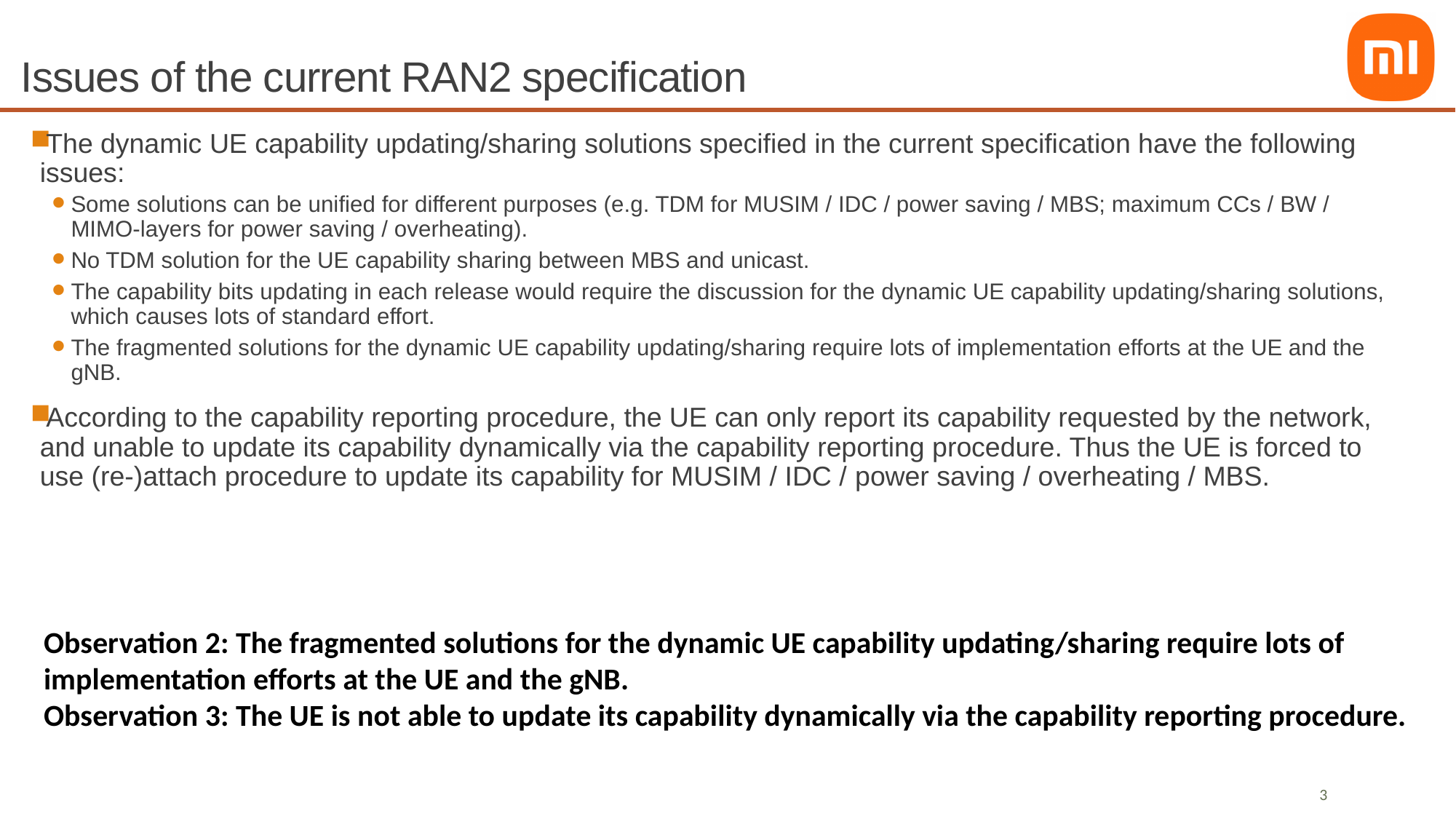

# Issues of the current RAN2 specification
The dynamic UE capability updating/sharing solutions specified in the current specification have the following issues:
Some solutions can be unified for different purposes (e.g. TDM for MUSIM / IDC / power saving / MBS; maximum CCs / BW / MIMO-layers for power saving / overheating).
No TDM solution for the UE capability sharing between MBS and unicast.
The capability bits updating in each release would require the discussion for the dynamic UE capability updating/sharing solutions, which causes lots of standard effort.
The fragmented solutions for the dynamic UE capability updating/sharing require lots of implementation efforts at the UE and the gNB.
According to the capability reporting procedure, the UE can only report its capability requested by the network, and unable to update its capability dynamically via the capability reporting procedure. Thus the UE is forced to use (re-)attach procedure to update its capability for MUSIM / IDC / power saving / overheating / MBS.

Observation 2: The fragmented solutions for the dynamic UE capability updating/sharing require lots of implementation efforts at the UE and the gNB.
Observation 3: The UE is not able to update its capability dynamically via the capability reporting procedure.